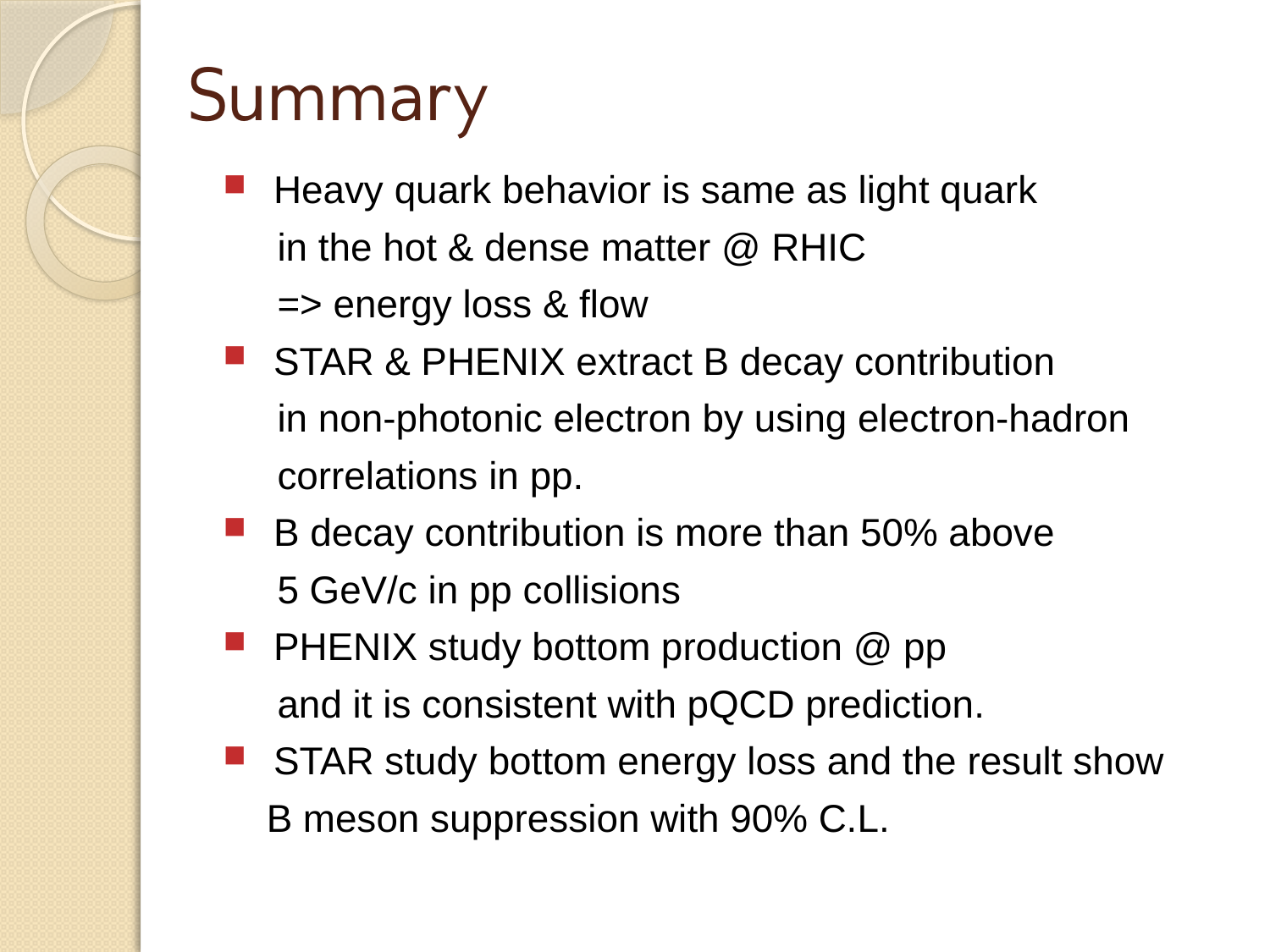

# Summary
 Heavy quark behavior is same as light quark
     in the hot & dense matter @ RHIC
     => energy loss & flow
 STAR & PHENIX extract B decay contribution
     in non-photonic electron by using electron-hadron
     correlations in pp.
 B decay contribution is more than 50% above
     5 GeV/c in pp collisions
 PHENIX study bottom production @ pp
     and it is consistent with pQCD prediction.
 STAR study bottom energy loss and the result show
    B meson suppression with 90% C.L.